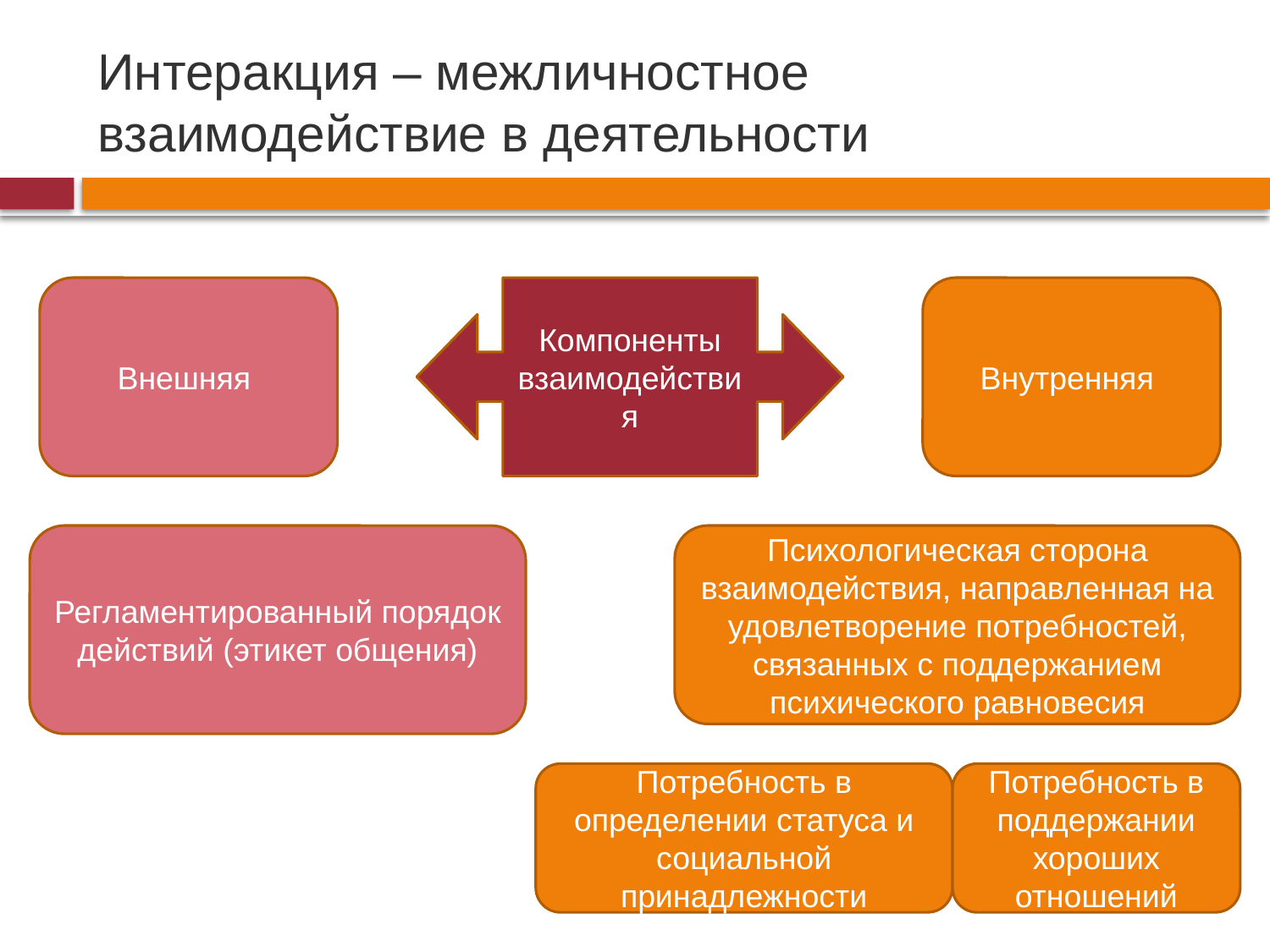

# Интеракция – межличностное взаимодействие в деятельности
Внешняя
Компоненты взаимодействия
Внутренняя
Регламентированный порядок действий (этикет общения)
Психологическая сторона взаимодействия, направленная на удовлетворение потребностей, связанных с поддержанием психического равновесия
Потребность в определении статуса и социальной принадлежности
Потребность в поддержании хороших отношений